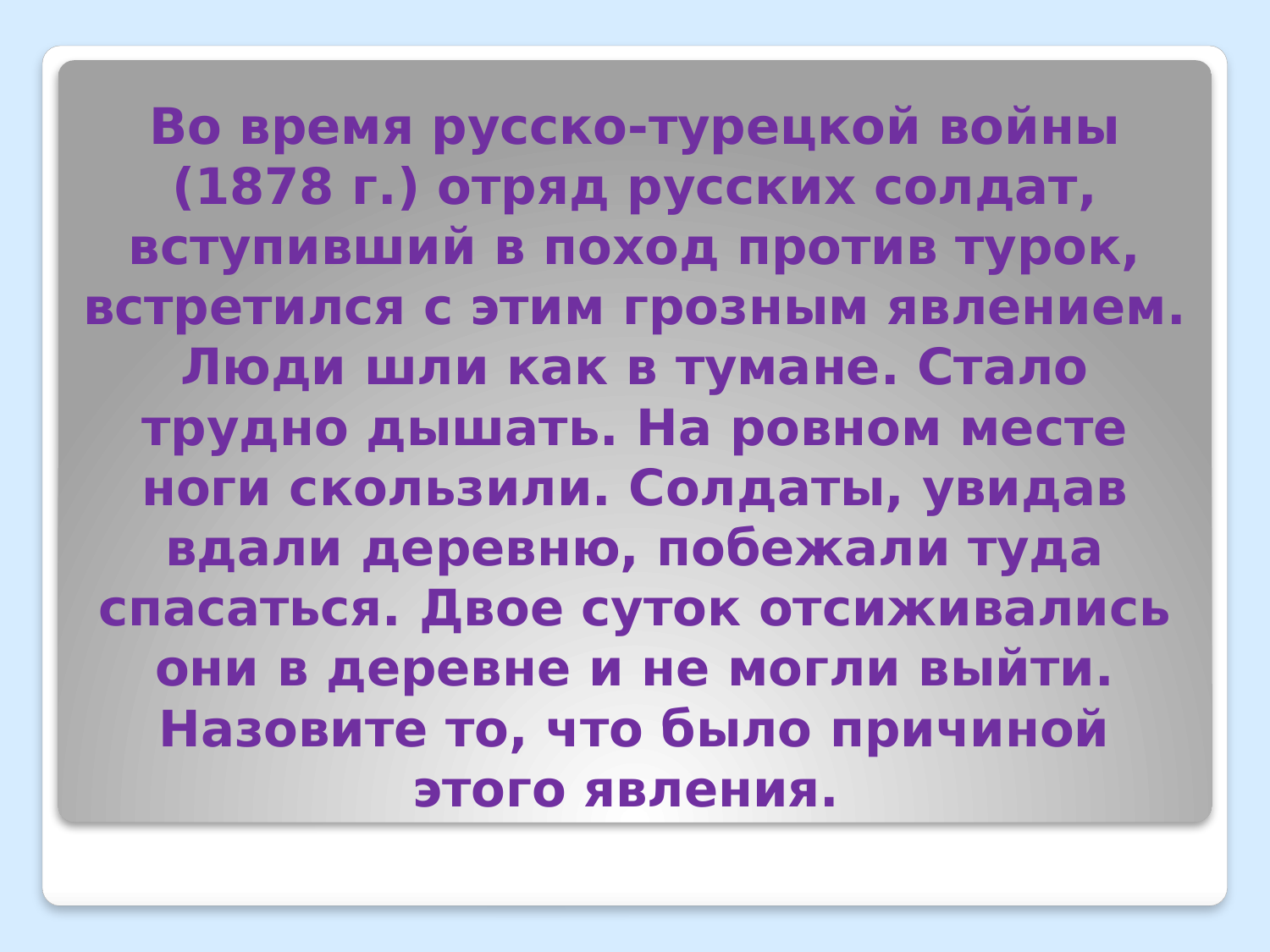

# Во время русско-турецкой войны (1878 г.) отряд русских солдат, вступивший в поход против турок, встретился с этим грозным явлением. Люди шли как в тумане. Стало трудно дышать. На ровном месте ноги скользили. Солдаты, увидав вдали деревню, побежали туда спасаться. Двое суток отсиживались они в деревне и не могли выйти. Назовите то, что было причиной этого явления.